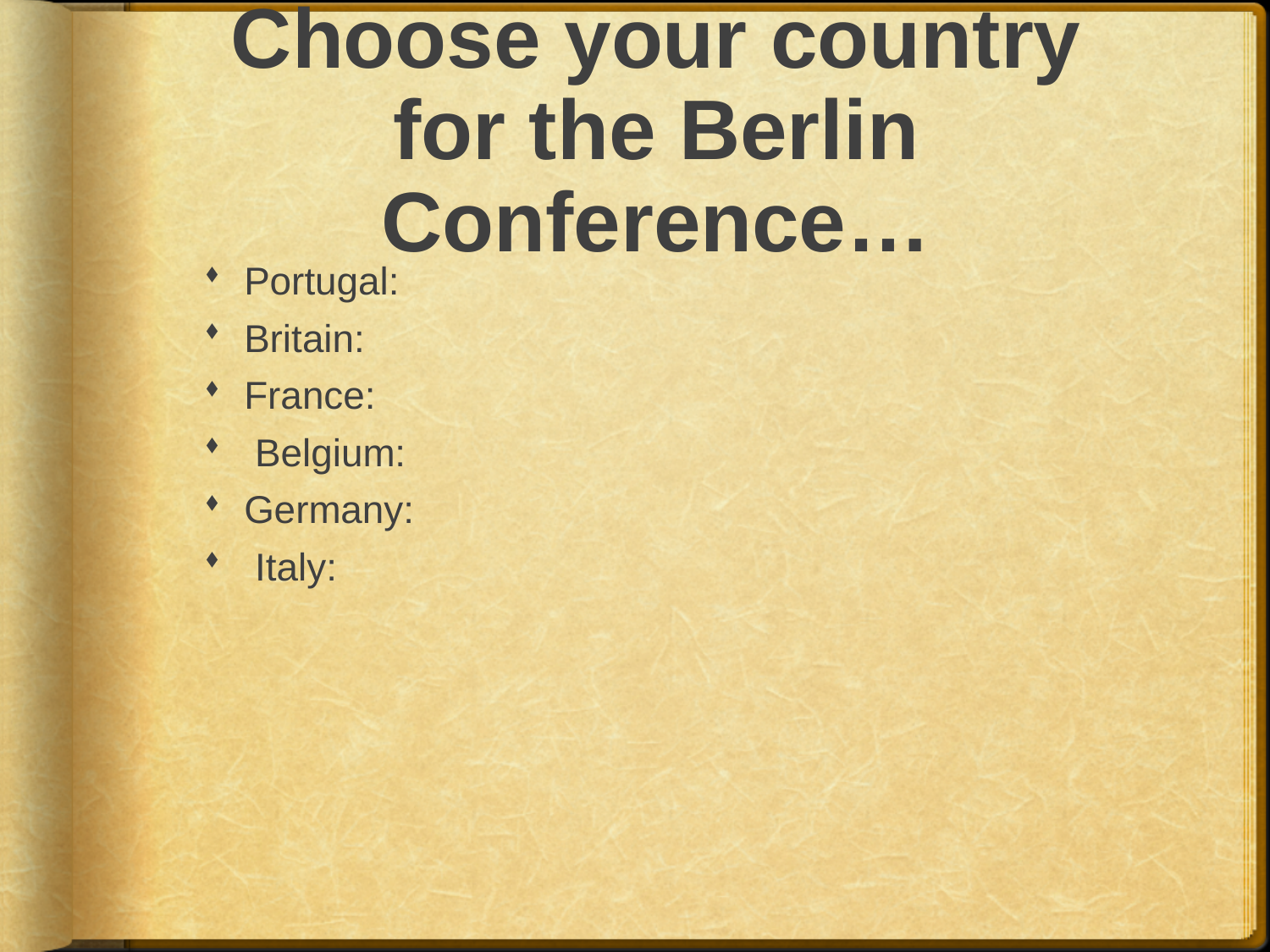

# Choose your country for the Berlin Conference…
Portugal:
Britain:
France:
 Belgium:
Germany:
 Italy: